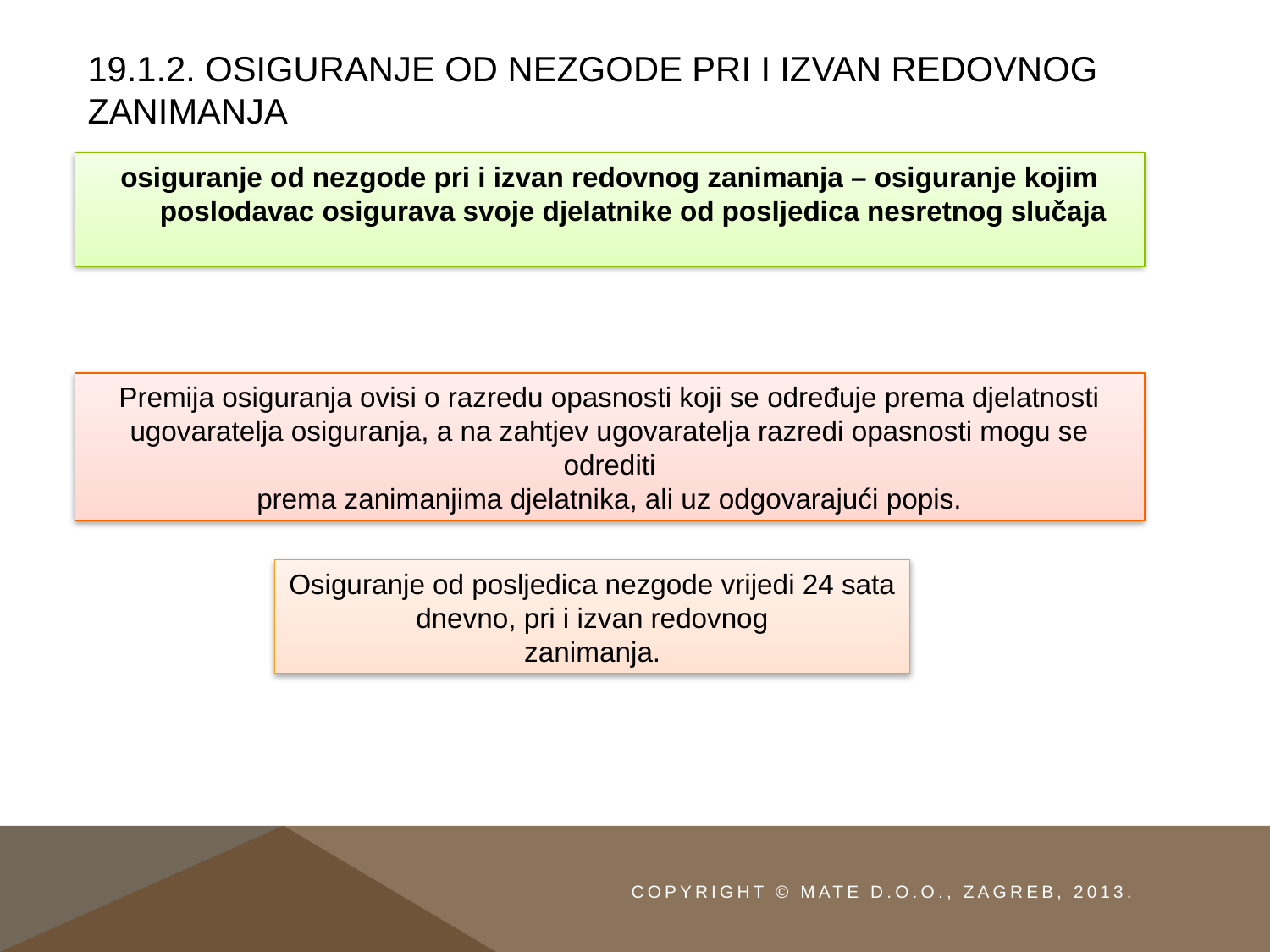

# 19.1.2. Osiguranje od nezgode pri i izvan redovnog zanimanja
osiguranje od nezgode pri i izvan redovnog zanimanja – osiguranje kojim poslodavac osigurava svoje djelatnike od posljedica nesretnog slučaja
Premija osiguranja ovisi o razredu opasnosti koji se određuje prema djelatnosti
ugovaratelja osiguranja, a na zahtjev ugovaratelja razredi opasnosti mogu se odrediti
prema zanimanjima djelatnika, ali uz odgovarajući popis.
Osiguranje od posljedica nezgode vrijedi 24 sata dnevno, pri i izvan redovnog
zanimanja.
Copyright © MATE d.o.o., Zagreb, 2013.